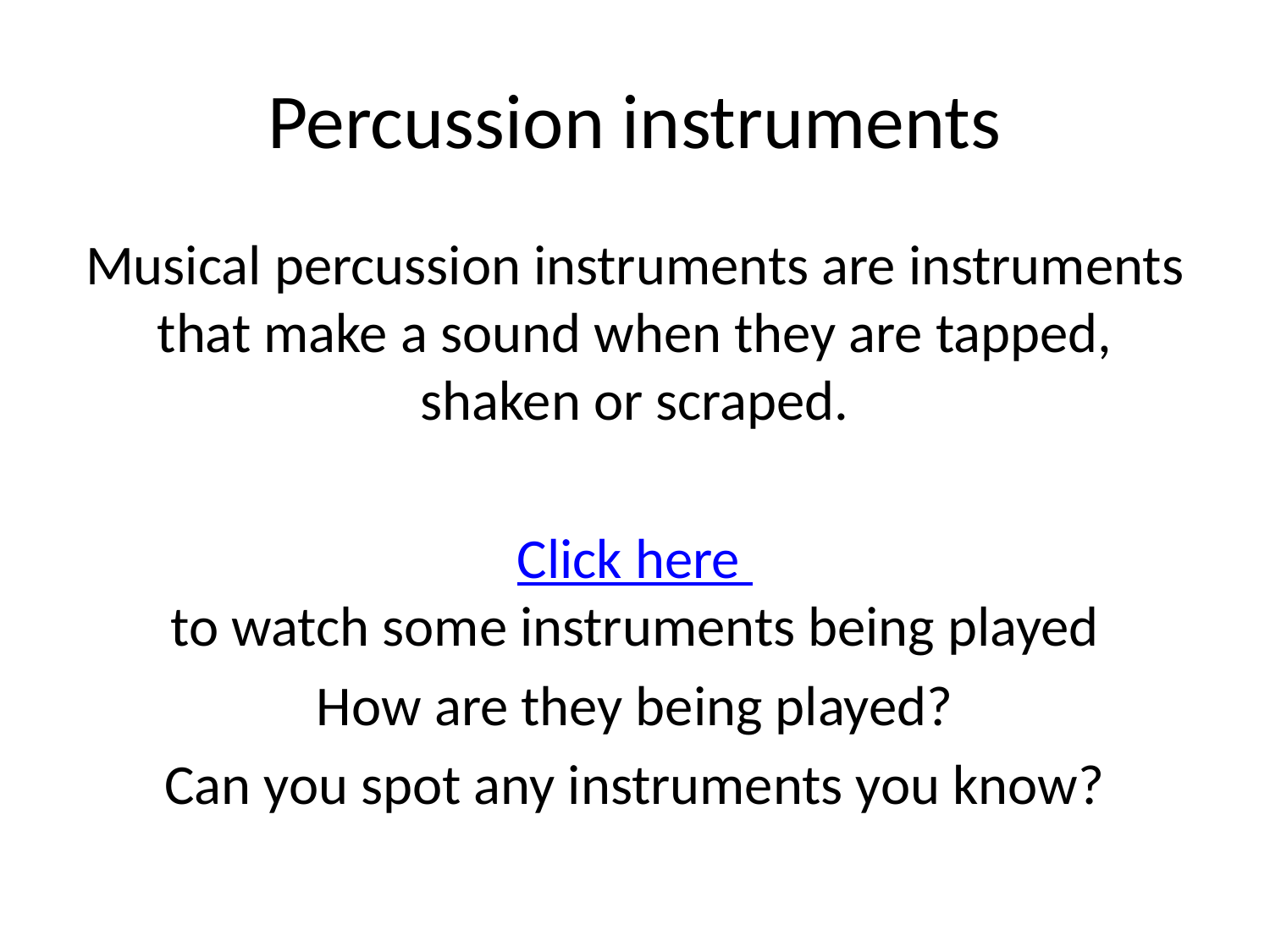

# Percussion instruments
Musical percussion instruments are instruments that make a sound when they are tapped, shaken or scraped.

Click here
to watch some instruments being played
How are they being played?
Can you spot any instruments you know?